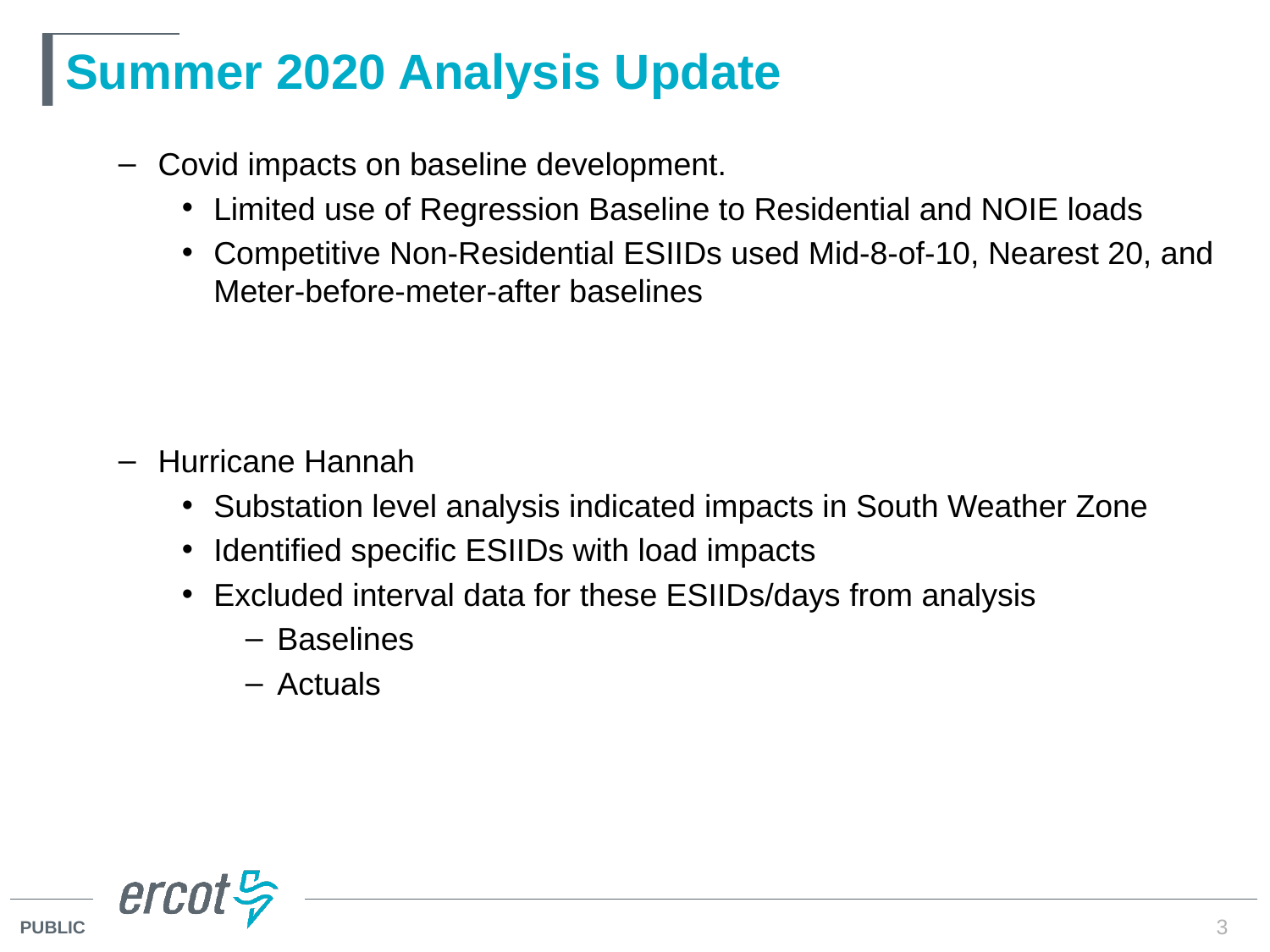

# Summer 2020 Analysis Update
Covid impacts on baseline development.
Limited use of Regression Baseline to Residential and NOIE loads
Competitive Non-Residential ESIIDs used Mid-8-of-10, Nearest 20, and Meter-before-meter-after baselines

Hurricane Hannah
Substation level analysis indicated impacts in South Weather Zone
Identified specific ESIIDs with load impacts
Excluded interval data for these ESIIDs/days from analysis
Baselines
Actuals

3